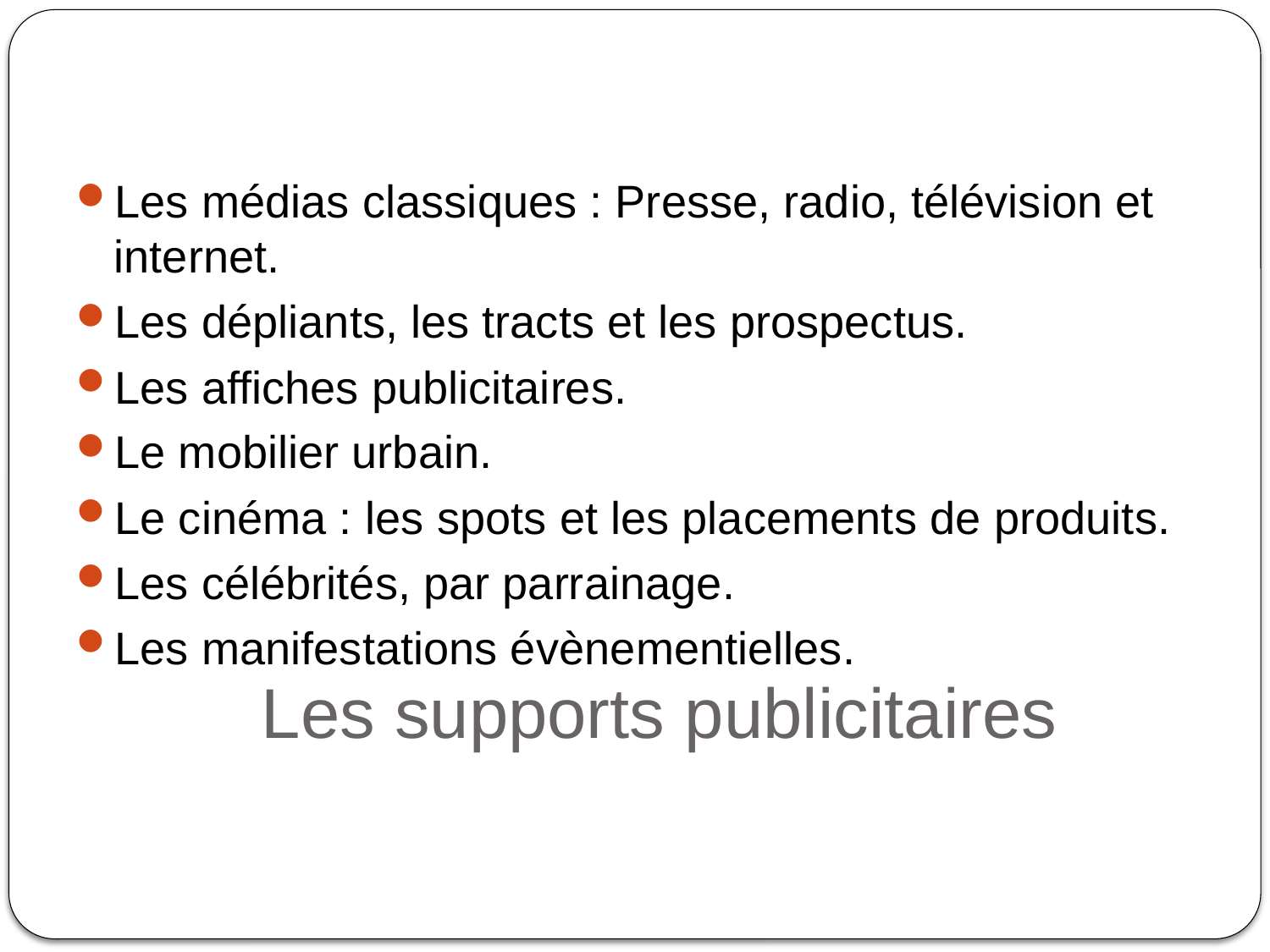

Les médias classiques : Presse, radio, télévision et internet.
Les dépliants, les tracts et les prospectus.
Les affiches publicitaires.
Le mobilier urbain.
Le cinéma : les spots et les placements de produits.
Les célébrités, par parrainage.
Les manifestations évènementielles.
# Les supports publicitaires